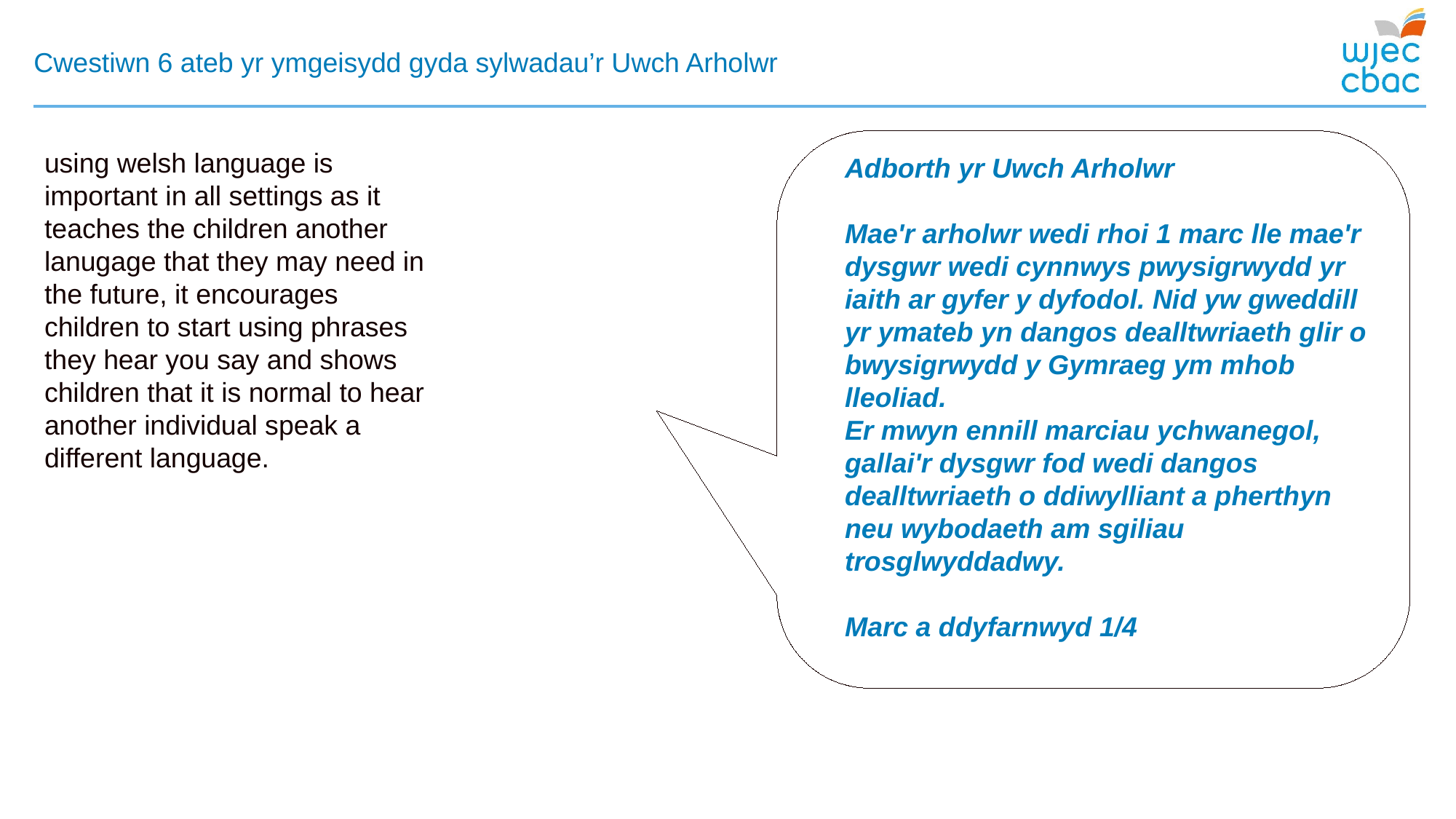

# Cwestiwn 6 ateb yr ymgeisydd gyda sylwadau’r Uwch Arholwr

using welsh language is important in all settings as it teaches the children another lanugage that they may need in the future, it encourages children to start using phrases they hear you say and shows children that it is normal to hear another individual speak a different language.
Adborth yr Uwch Arholwr
Mae'r arholwr wedi rhoi 1 marc lle mae'r dysgwr wedi cynnwys pwysigrwydd yr iaith ar gyfer y dyfodol. Nid yw gweddill yr ymateb yn dangos dealltwriaeth glir o bwysigrwydd y Gymraeg ym mhob lleoliad.
Er mwyn ennill marciau ychwanegol, gallai'r dysgwr fod wedi dangos dealltwriaeth o ddiwylliant a pherthyn neu wybodaeth am sgiliau trosglwyddadwy.

Marc a ddyfarnwyd 1/4